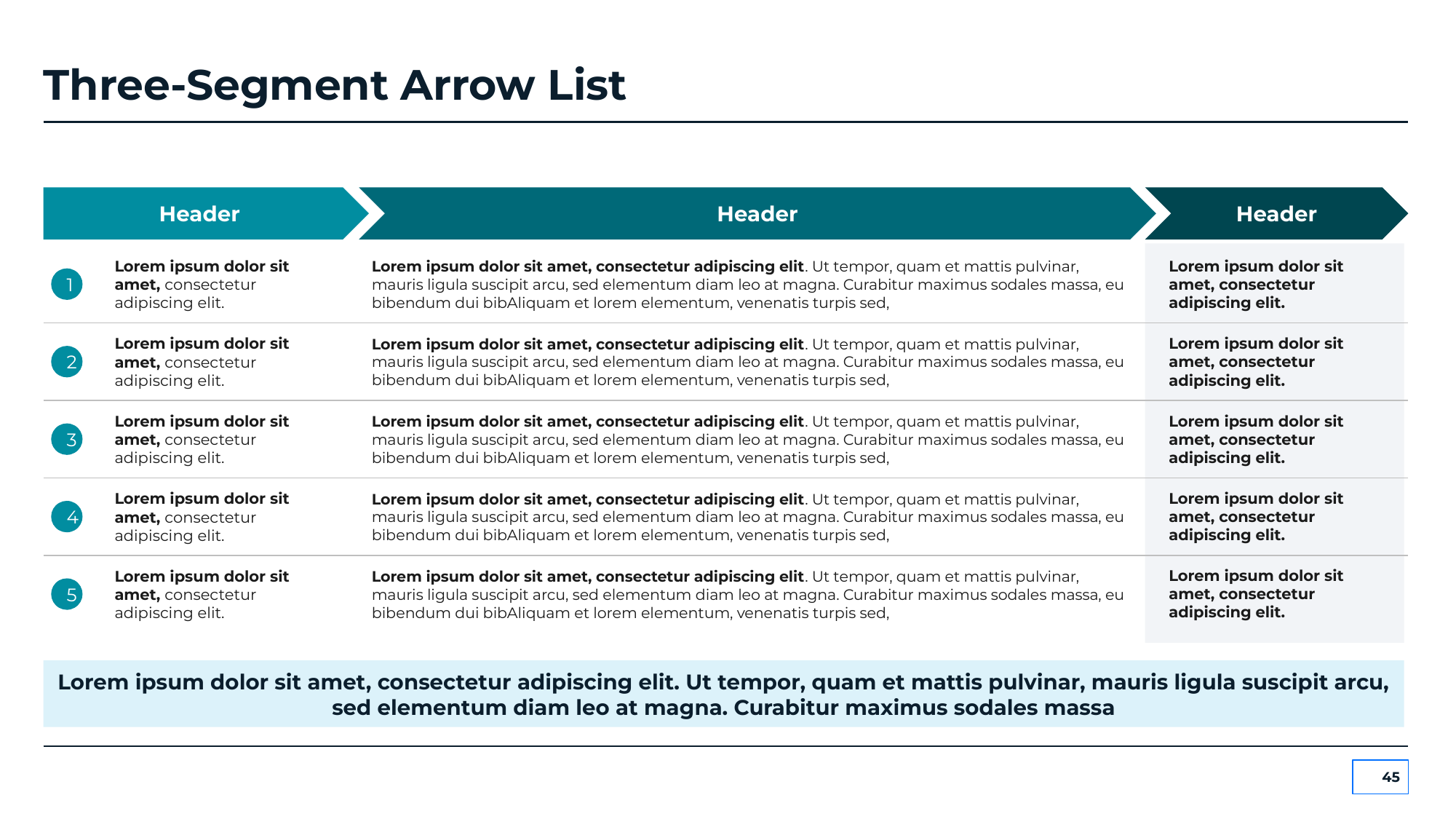

# Three-Segment Arrow List
Header
Header
Header

Lorem ipsum dolor sit amet, consectetur adipiscing elit.
Lorem ipsum dolor sit amet, consectetur adipiscing elit. Ut tempor, quam et mattis pulvinar, mauris ligula suscipit arcu, sed elementum diam leo at magna. Curabitur maximus sodales massa, eu bibendum dui bibAliquam et lorem elementum, venenatis turpis sed,
Lorem ipsum dolor sit amet, consectetur adipiscing elit.
1
Lorem ipsum dolor sit amet, consectetur adipiscing elit.
Lorem ipsum dolor sit amet, consectetur adipiscing elit.
Lorem ipsum dolor sit amet, consectetur adipiscing elit. Ut tempor, quam et mattis pulvinar, mauris ligula suscipit arcu, sed elementum diam leo at magna. Curabitur maximus sodales massa, eu bibendum dui bibAliquam et lorem elementum, venenatis turpis sed,
2
Lorem ipsum dolor sit amet, consectetur adipiscing elit.
Lorem ipsum dolor sit amet, consectetur adipiscing elit.
Lorem ipsum dolor sit amet, consectetur adipiscing elit. Ut tempor, quam et mattis pulvinar, mauris ligula suscipit arcu, sed elementum diam leo at magna. Curabitur maximus sodales massa, eu bibendum dui bibAliquam et lorem elementum, venenatis turpis sed,
3
Lorem ipsum dolor sit amet, consectetur adipiscing elit.
Lorem ipsum dolor sit amet, consectetur adipiscing elit.
Lorem ipsum dolor sit amet, consectetur adipiscing elit. Ut tempor, quam et mattis pulvinar, mauris ligula suscipit arcu, sed elementum diam leo at magna. Curabitur maximus sodales massa, eu bibendum dui bibAliquam et lorem elementum, venenatis turpis sed,
4
Lorem ipsum dolor sit amet, consectetur adipiscing elit.
Lorem ipsum dolor sit amet, consectetur adipiscing elit.
Lorem ipsum dolor sit amet, consectetur adipiscing elit. Ut tempor, quam et mattis pulvinar, mauris ligula suscipit arcu, sed elementum diam leo at magna. Curabitur maximus sodales massa, eu bibendum dui bibAliquam et lorem elementum, venenatis turpis sed,
5
Lorem ipsum dolor sit amet, consectetur adipiscing elit. Ut tempor, quam et mattis pulvinar, mauris ligula suscipit arcu, sed elementum diam leo at magna. Curabitur maximus sodales massa
45